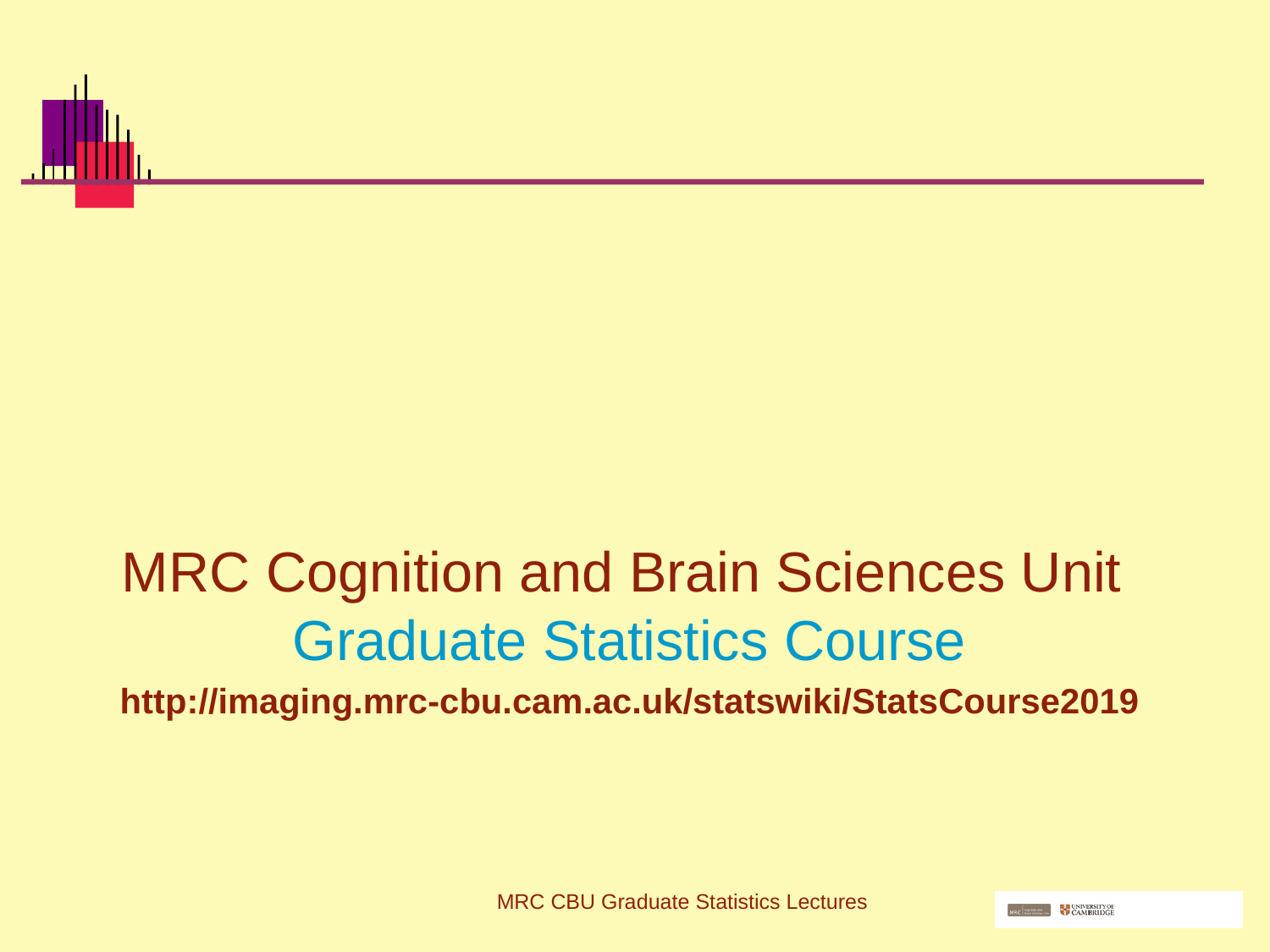

MRC Cognition and Brain Sciences Unit
Graduate Statistics Course
http://imaging.mrc-cbu.cam.ac.uk/statswiki/StatsCourse2019

MRC CBU Graduate Statistics Lectures